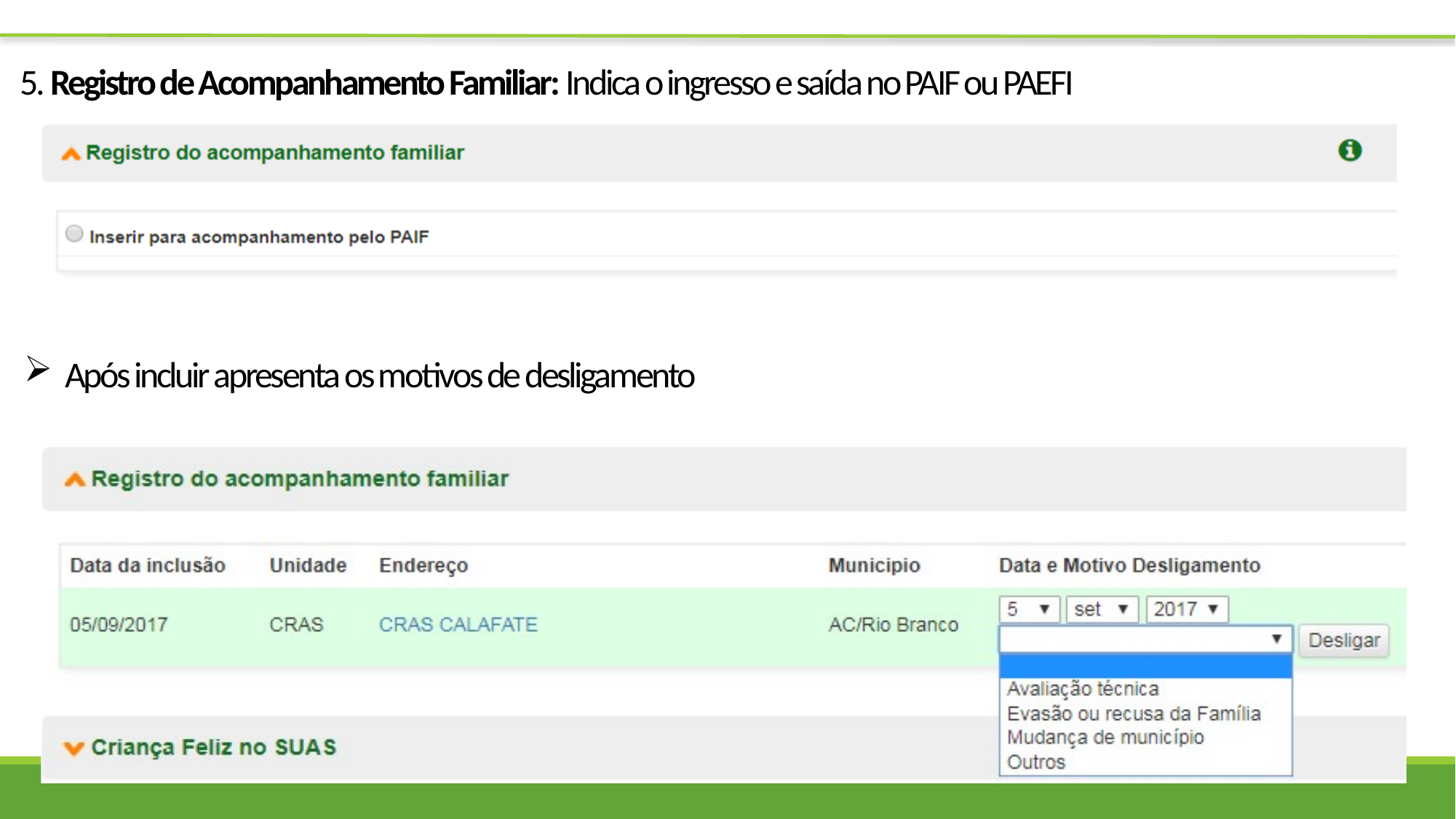

5. Registro de Acompanhamento Familiar: Indica o ingresso e saída no PAIF ou PAEFI

Após incluir apresenta os motivos de desligamento